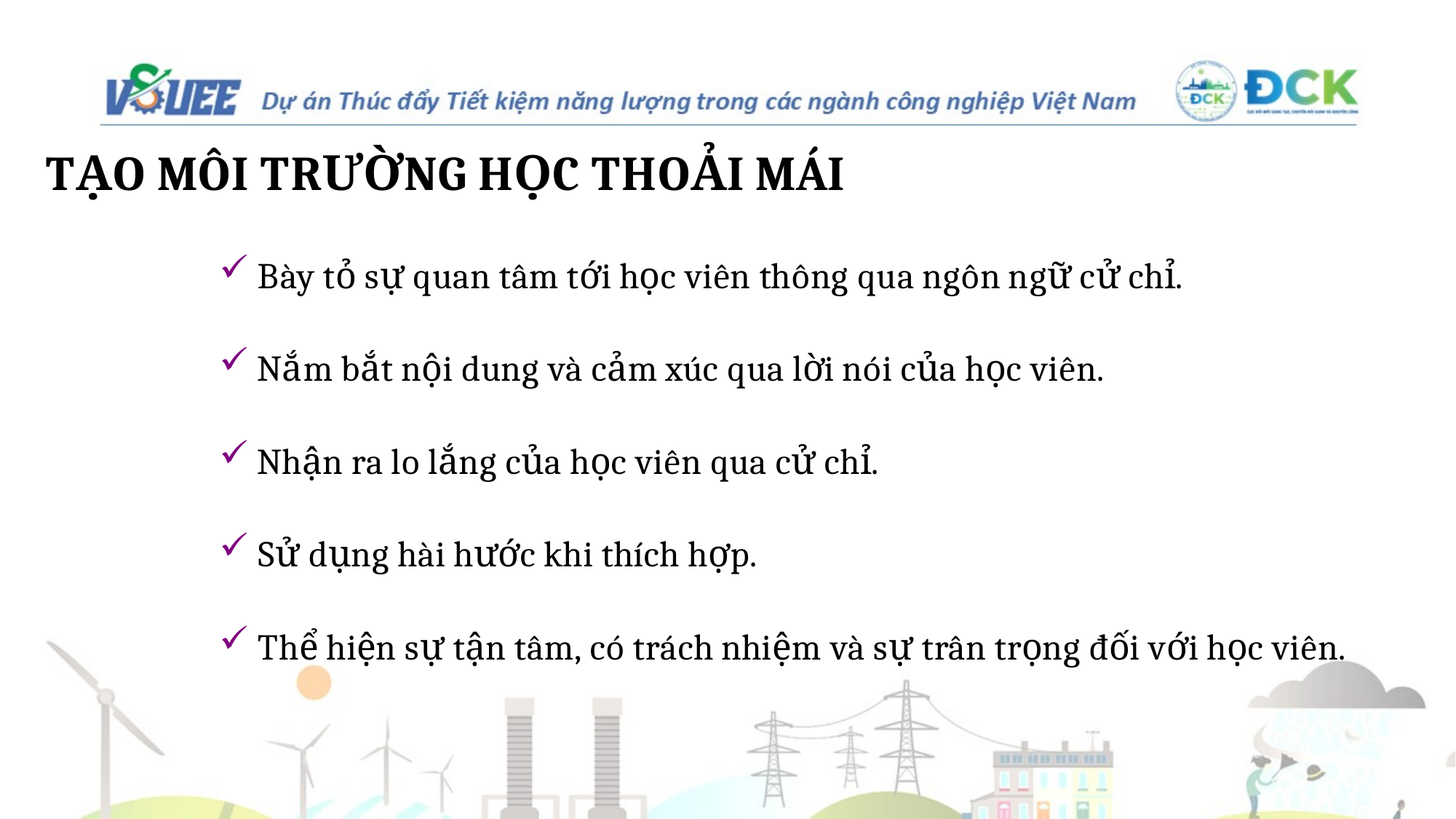

# TẠO MÔI TRƯỜNG HỌC THOẢI MÁI
 Bày tỏ sự quan tâm tới học viên thông qua ngôn ngữ cử chỉ.
 Nắm bắt nội dung và cảm xúc qua lời nói của học viên.
 Nhận ra lo lắng của học viên qua cử chỉ.
 Sử dụng hài hước khi thích hợp.
 Thể hiện sự tận tâm, có trách nhiệm và sự trân trọng đối với học viên.